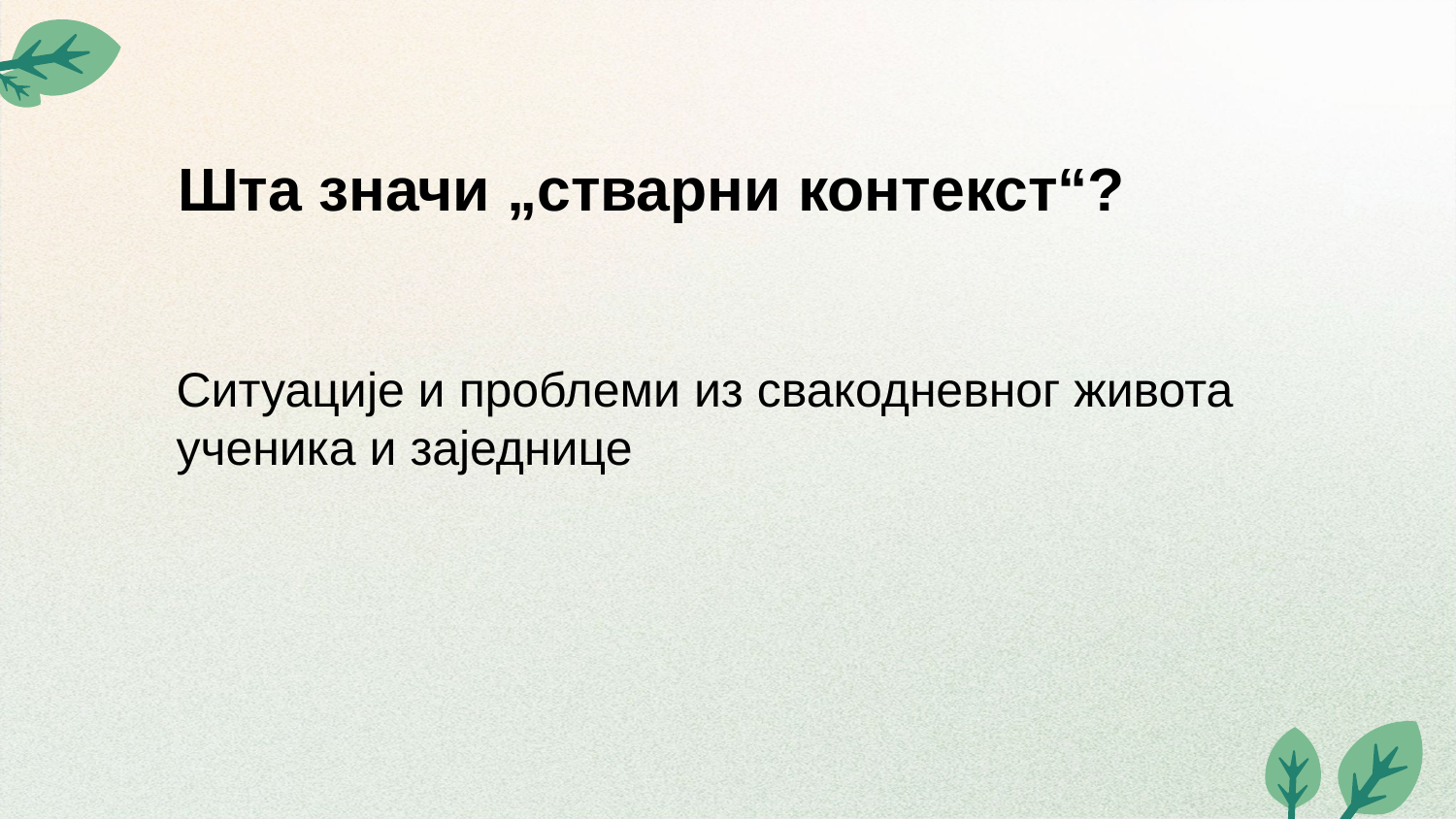

# Шта значи „стварни контекст“?
Ситуације и проблеми из свакодневног живота ученика и заједнице